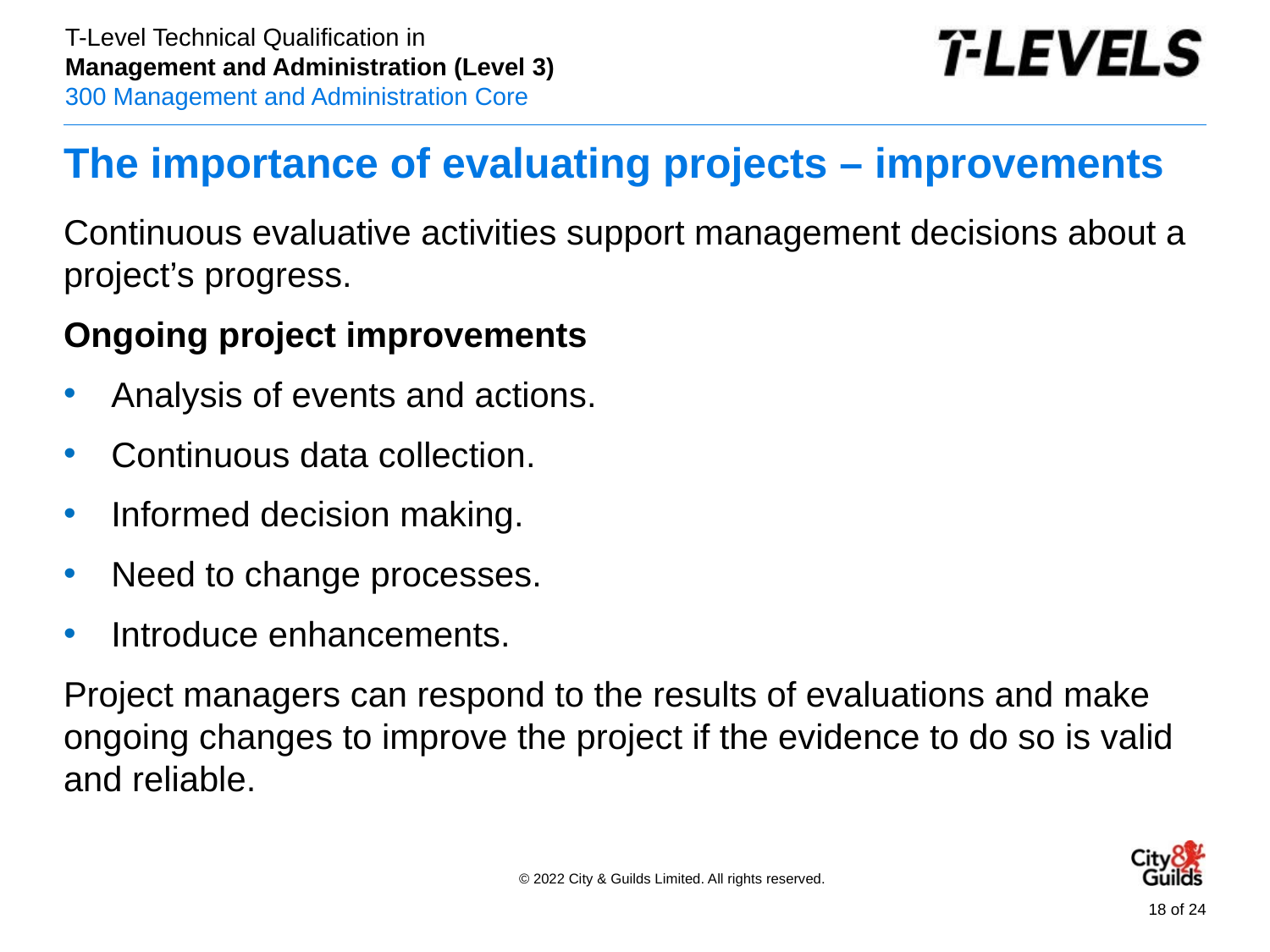

# The importance of evaluating projects – improvements
Continuous evaluative activities support management decisions about a project’s progress.
Ongoing project improvements
Analysis of events and actions.
Continuous data collection.
Informed decision making.
Need to change processes.
Introduce enhancements.
Project managers can respond to the results of evaluations and make ongoing changes to improve the project if the evidence to do so is valid and reliable.